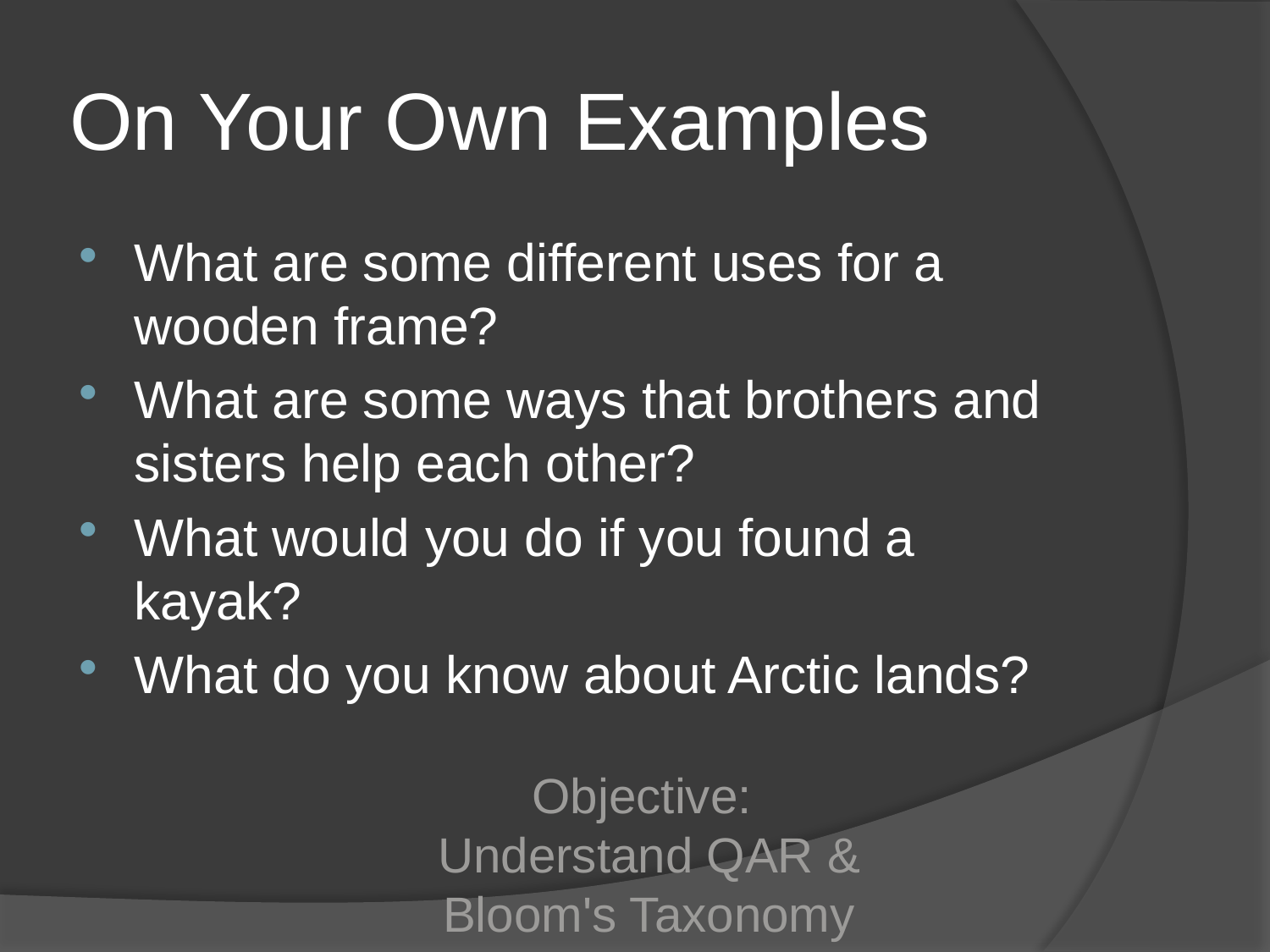

# On Your Own Examples
What are some different uses for a wooden frame?
What are some ways that brothers and sisters help each other?
What would you do if you found a kayak?
What do you know about Arctic lands?
Objective:  Understand QAR & Bloom's Taxonomy